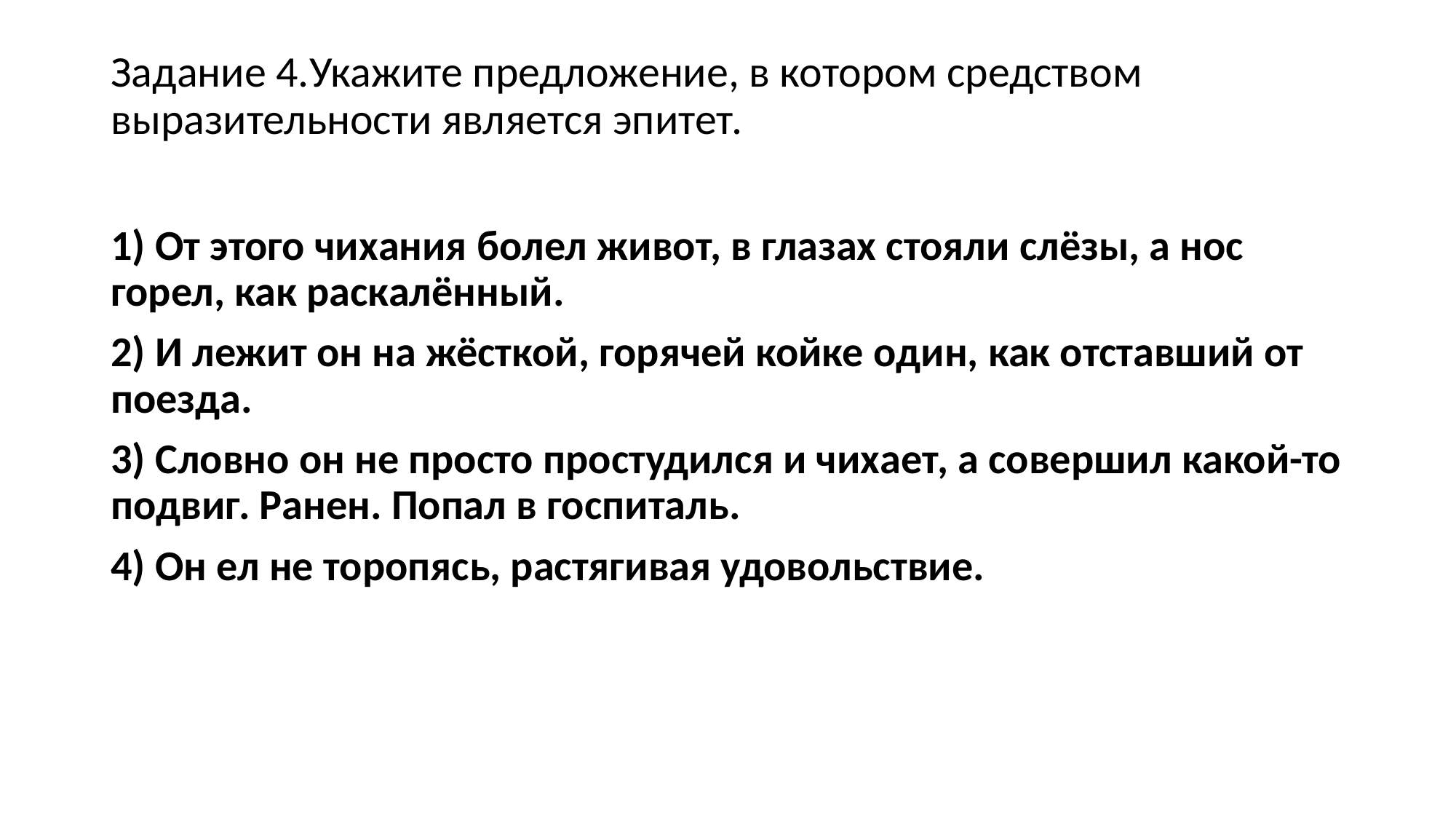

# Задание 4.Укажите предложение, в котором средством выразительности является эпитет.
1) От этого чихания болел живот, в глазах стояли слёзы, а нос горел, как раскалённый.
2) И лежит он на жёсткой, горячей койке один, как отставший от поезда.
3) Словно он не просто простудился и чихает, а совершил какой-то подвиг. Ранен. Попал в госпиталь.
4) Он ел не торопясь, растягивая удовольствие.